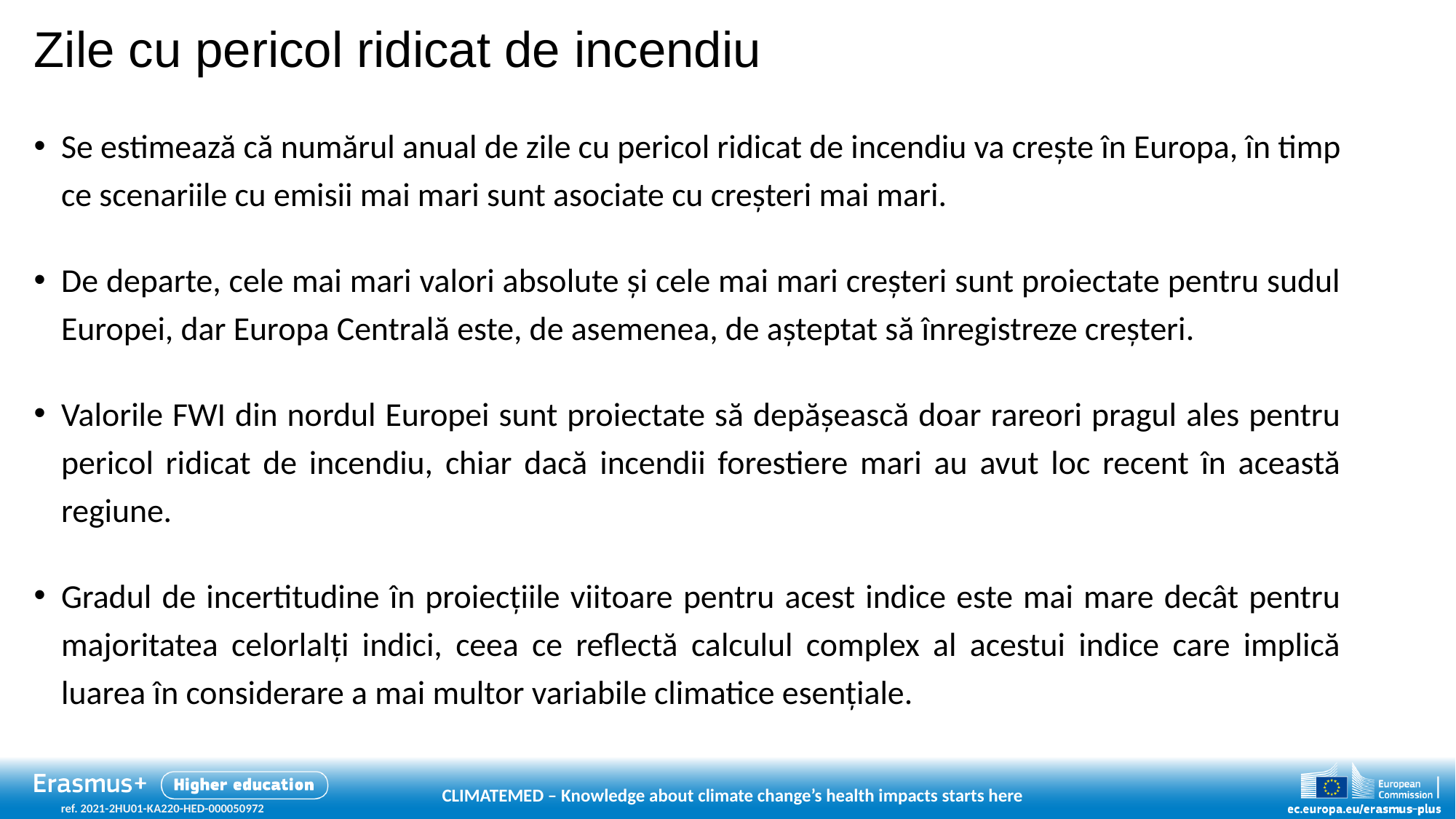

# Zile cu pericol ridicat de incendiu
Se estimează că numărul anual de zile cu pericol ridicat de incendiu va crește în Europa, în timp ce scenariile cu emisii mai mari sunt asociate cu creșteri mai mari.
De departe, cele mai mari valori absolute și cele mai mari creșteri sunt proiectate pentru sudul Europei, dar Europa Centrală este, de asemenea, de așteptat să înregistreze creșteri.
Valorile FWI din nordul Europei sunt proiectate să depășească doar rareori pragul ales pentru pericol ridicat de incendiu, chiar dacă incendii forestiere mari au avut loc recent în această regiune.
Gradul de incertitudine în proiecțiile viitoare pentru acest indice este mai mare decât pentru majoritatea celorlalți indici, ceea ce reflectă calculul complex al acestui indice care implică luarea în considerare a mai multor variabile climatice esențiale.